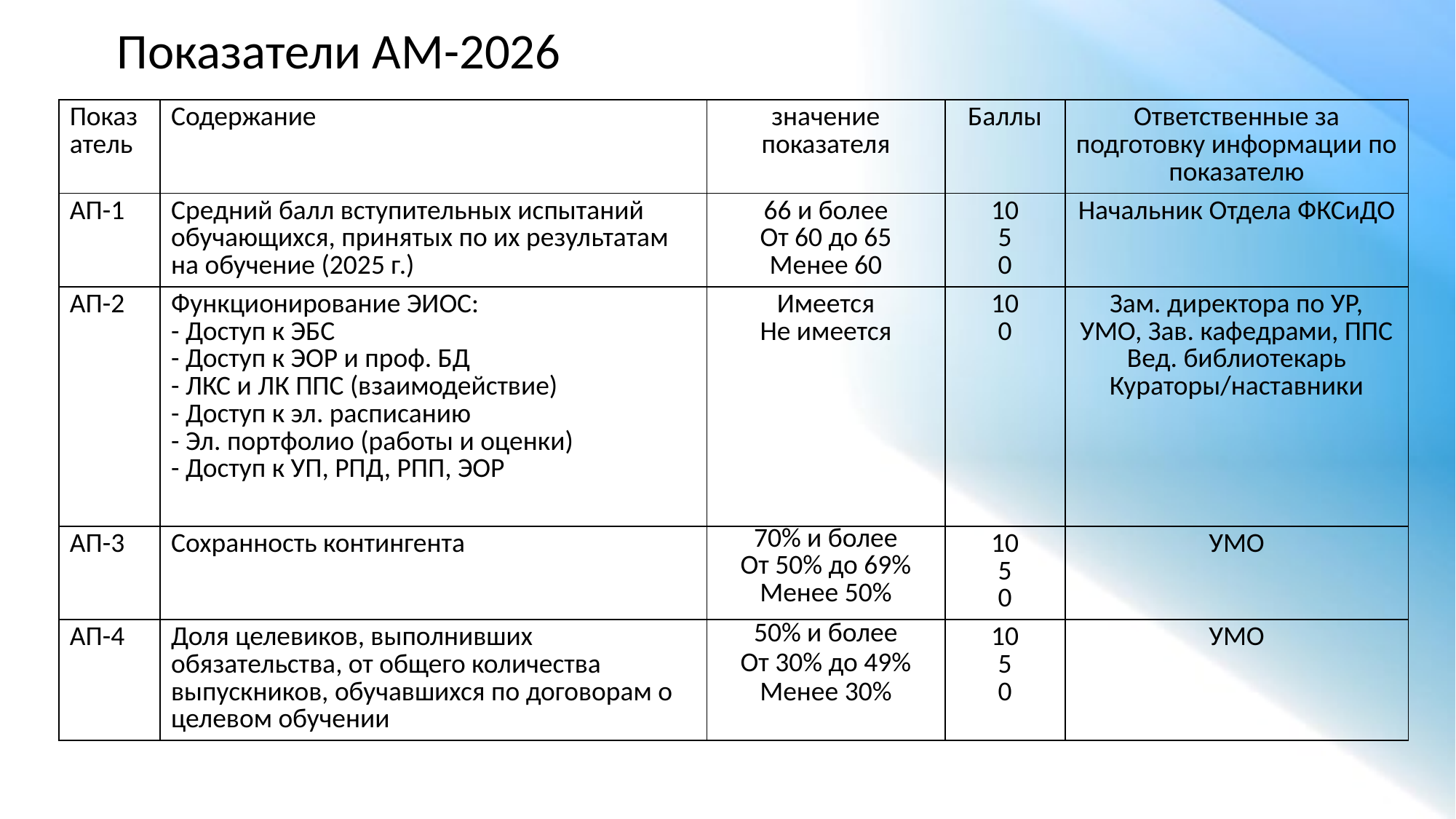

# Показатели АМ-2026
| Показатель | Содержание | значение показателя | Баллы | Ответственные за подготовку информации по показателю |
| --- | --- | --- | --- | --- |
| АП-1 | Средний балл вступительных испытаний обучающихся, принятых по их результатам на обучение (2025 г.) | 66 и более От 60 до 65 Менее 60 | 10 5 0 | Начальник Отдела ФКСиДО |
| АП-2 | Функционирование ЭИОС: - Доступ к ЭБС - Доступ к ЭОР и проф. БД - ЛКС и ЛК ППС (взаимодействие) - Доступ к эл. расписанию - Эл. портфолио (работы и оценки) - Доступ к УП, РПД, РПП, ЭОР | Имеется Не имеется | 10 0 | Зам. директора по УР, УМО, Зав. кафедрами, ППС Вед. библиотекарь Кураторы/наставники |
| АП-3 | Сохранность контингента | 70% и более От 50% до 69% Менее 50% | 10 5 0 | УМО |
| АП-4 | Доля целевиков, выполнивших обязательства, от общего количества выпускников, обучавшихся по договорам о целевом обучении | 50% и более От 30% до 49% Менее 30% | 10 5 0 | УМО |